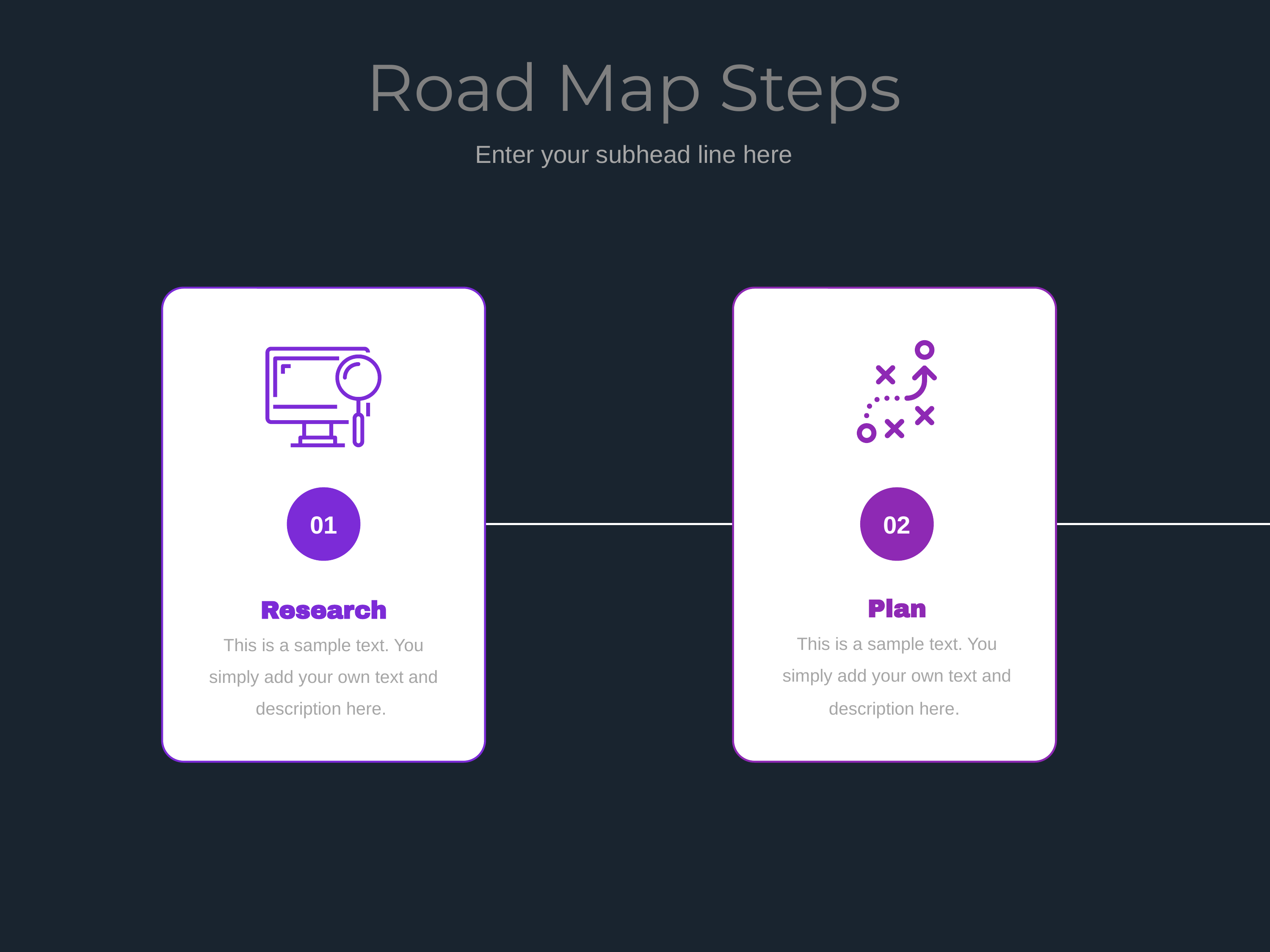

# Road Map Steps
Enter your subhead line here

01
02
Plan
This is a sample text. You simply add your own text and description here.
Research
This is a sample text. You simply add your own text and description here.